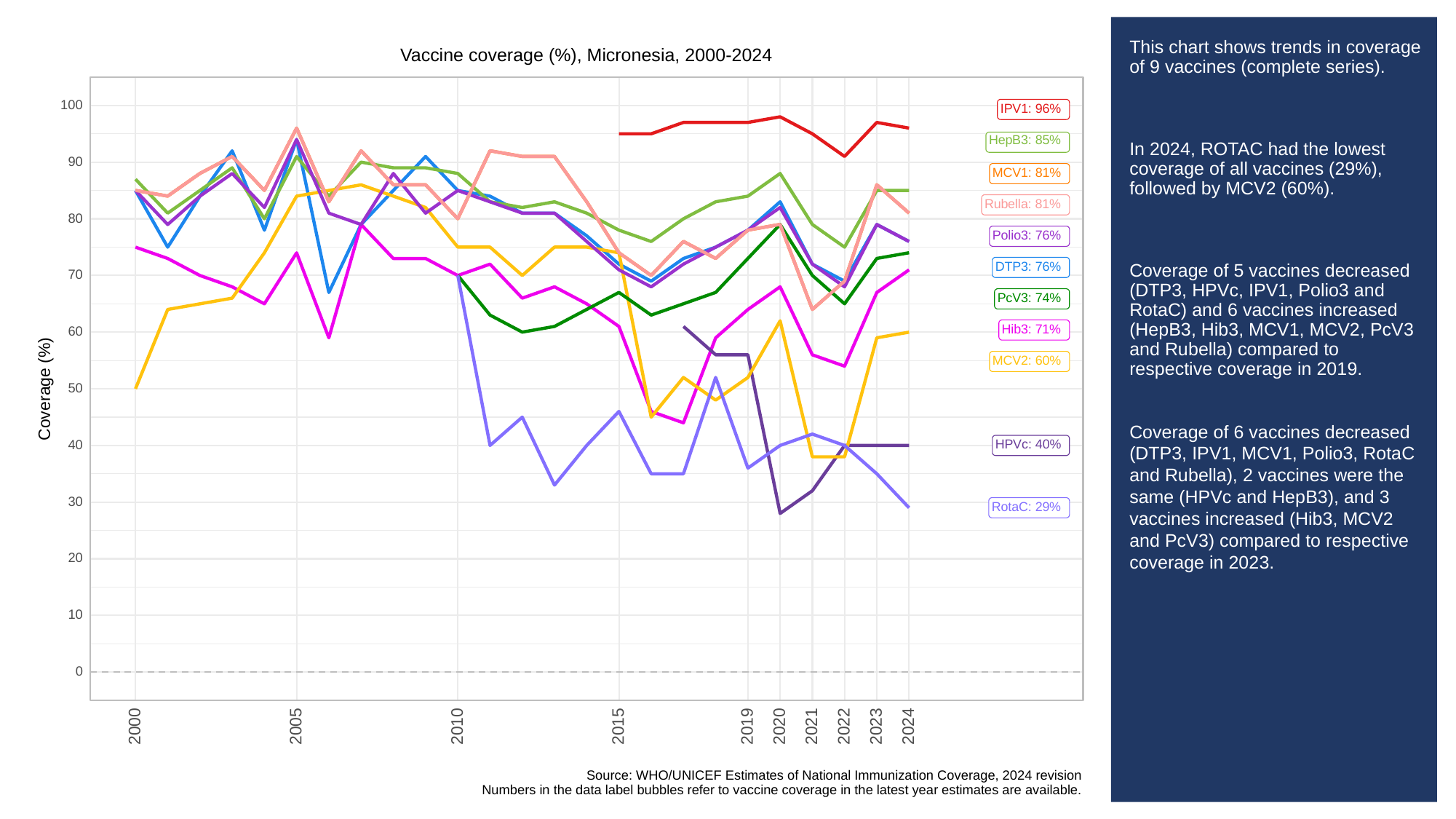

# This chart shows trends in coverage of 9 vaccines (complete series).

In 2024, ROTAC had the lowest coverage of all vaccines (29%), followed by MCV2 (60%).

Coverage of 5 vaccines decreased (DTP3, HPVc, IPV1, Polio3 and RotaC) and 6 vaccines increased (HepB3, Hib3, MCV1, MCV2, PcV3 and Rubella) compared to respective coverage in 2019.

Coverage of 6 vaccines decreased (DTP3, IPV1, MCV1, Polio3, RotaC and Rubella), 2 vaccines were the same (HPVc and HepB3), and 3 vaccines increased (Hib3, MCV2 and PcV3) compared to respective coverage in 2023.

Vaccine coverage (%), Micronesia, 2000-2024

100
IPV1: 96%

HepB3: 85%

90

MCV1: 81%

Rubella: 81%

80

Polio3: 76%

DTP3: 76%
70

PcV3: 74%

Hib3: 71%

60

MCV2: 60%

Coverage (%)
50

HPVc: 40%
40

30

RotaC: 29%

20

10

0

2023
2000
2005
2010
2015
2019
2020
2021
2022
2024
Source: WHO/UNICEF Estimates of National Immunization Coverage, 2024 revision
Numbers in the data label bubbles refer to vaccine coverage in the latest year estimates are available.